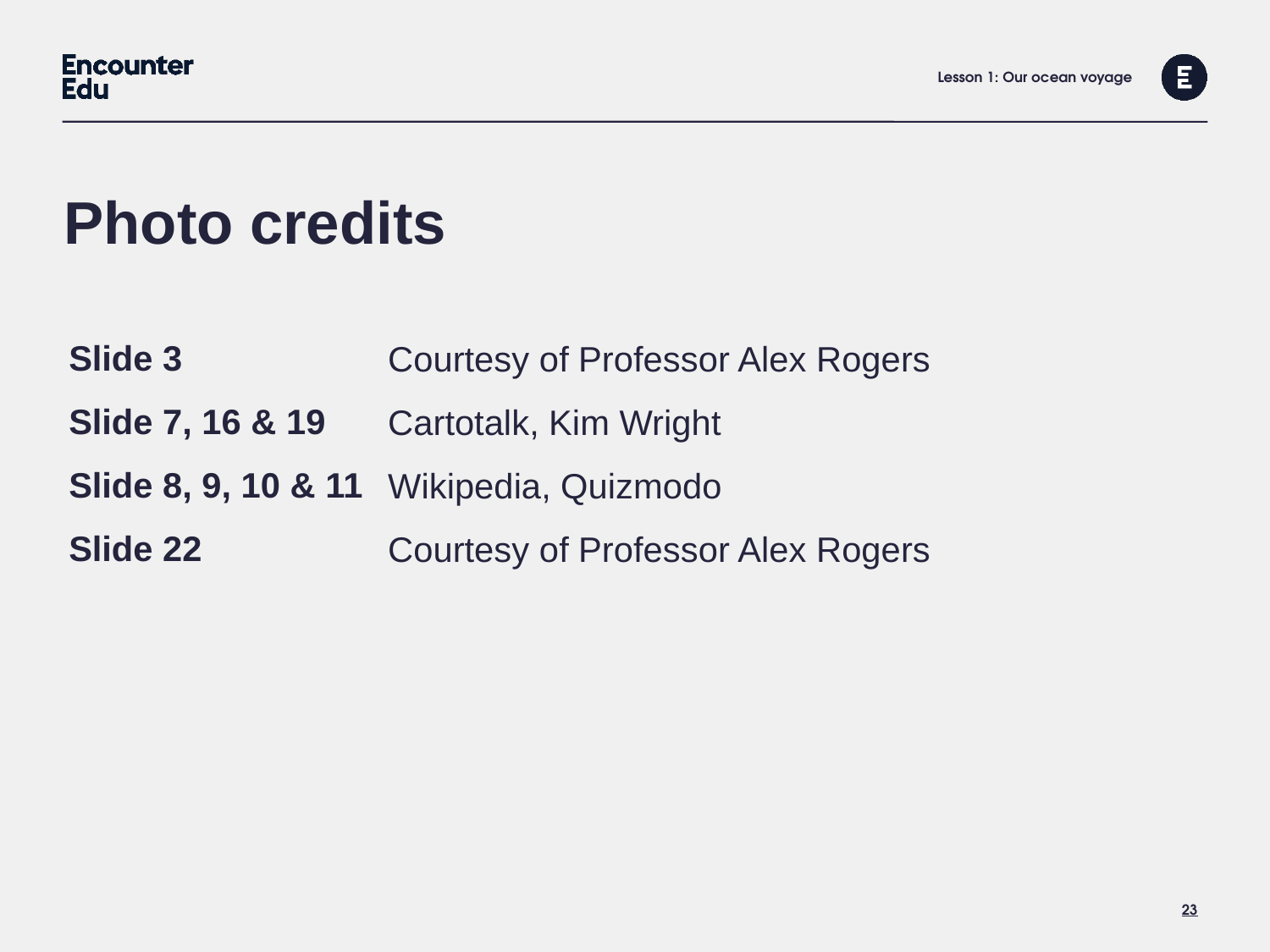

Lesson 1: Our ocean voyage
Photo credits
Slide 3
Slide 7, 16 & 19
Slide 8, 9, 10 & 11
Slide 22
Courtesy of Professor Alex Rogers
Cartotalk, Kim Wright
Wikipedia, Quizmodo
Courtesy of Professor Alex Rogers

23